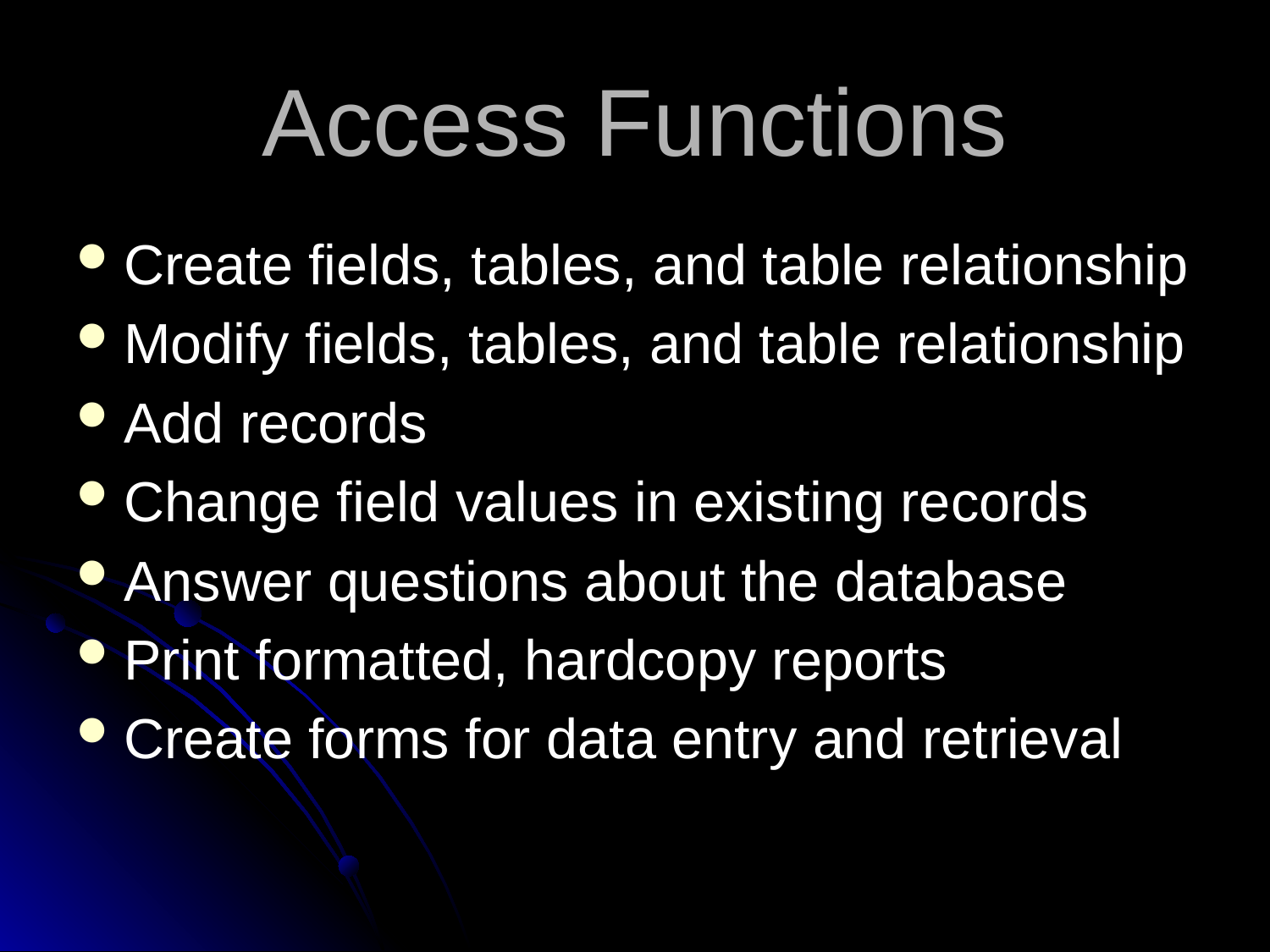

Access Functions
Create fields, tables, and table relationship
Modify fields, tables, and table relationship
Add records
Change field values in existing records
Answer questions about the database
Print formatted, hardcopy reports
Create forms for data entry and retrieval